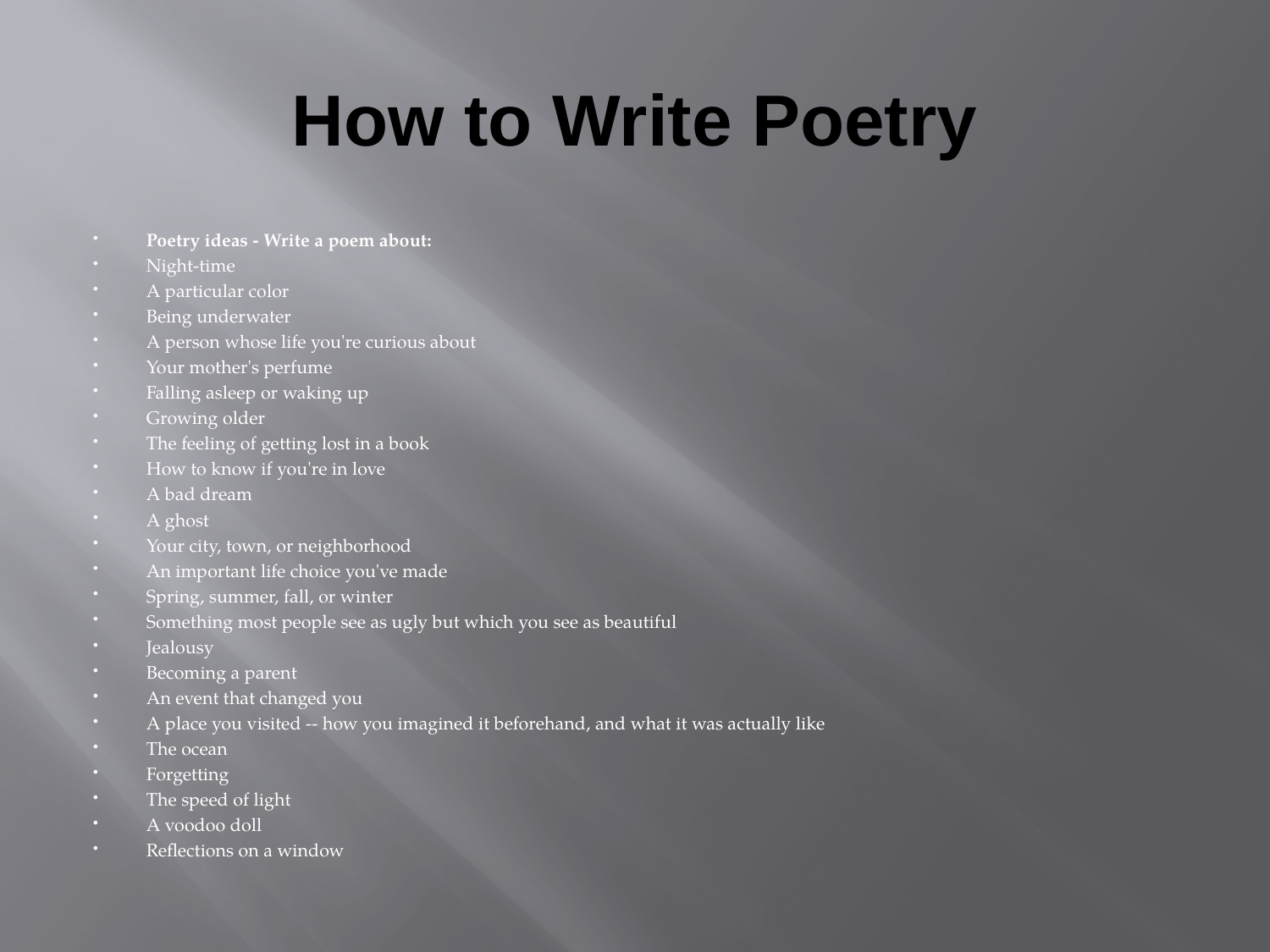

# How to Write Poetry
Poetry ideas - Write a poem about:
Night-time
A particular color
Being underwater
A person whose life you're curious about
Your mother's perfume
Falling asleep or waking up
Growing older
The feeling of getting lost in a book
How to know if you're in love
A bad dream
A ghost
Your city, town, or neighborhood
An important life choice you've made
Spring, summer, fall, or winter
Something most people see as ugly but which you see as beautiful
Jealousy
Becoming a parent
An event that changed you
A place you visited -- how you imagined it beforehand, and what it was actually like
The ocean
Forgetting
The speed of light
A voodoo doll
Reflections on a window